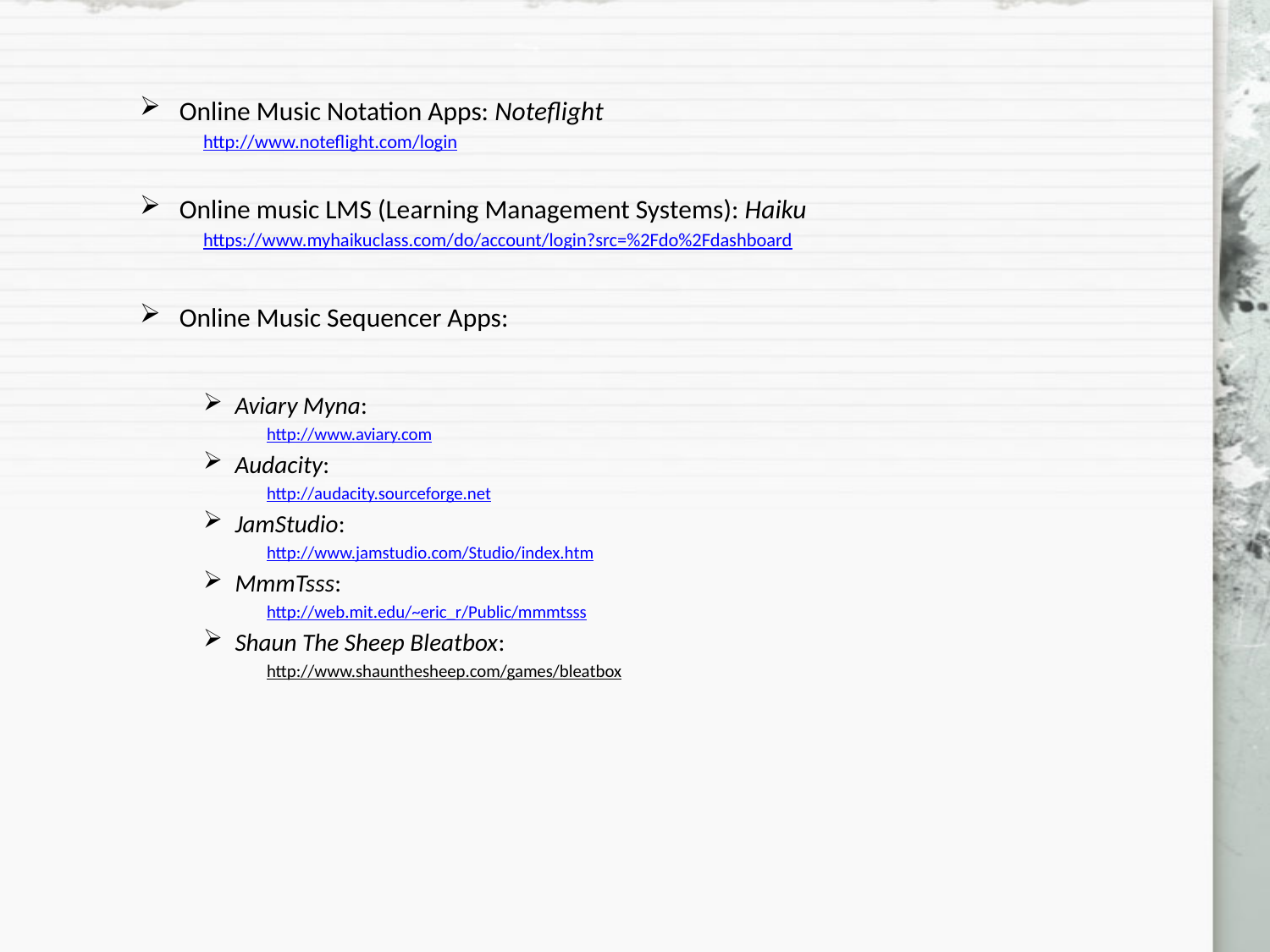

Online Music Notation Apps: Noteflight
http://www.noteflight.com/login

Online music LMS (Learning Management Systems): Haiku
https://www.myhaikuclass.com/do/account/login?src=%2Fdo%2Fdashboard

Online Music Sequencer Apps:

Aviary Myna:
http://www.aviary.com
Audacity:
http://audacity.sourceforge.net
JamStudio:
http://www.jamstudio.com/Studio/index.htm
MmmTsss:
http://web.mit.edu/~eric_r/Public/mmmtsss
Shaun The Sheep Bleatbox:
http://www.shaunthesheep.com/games/bleatbox